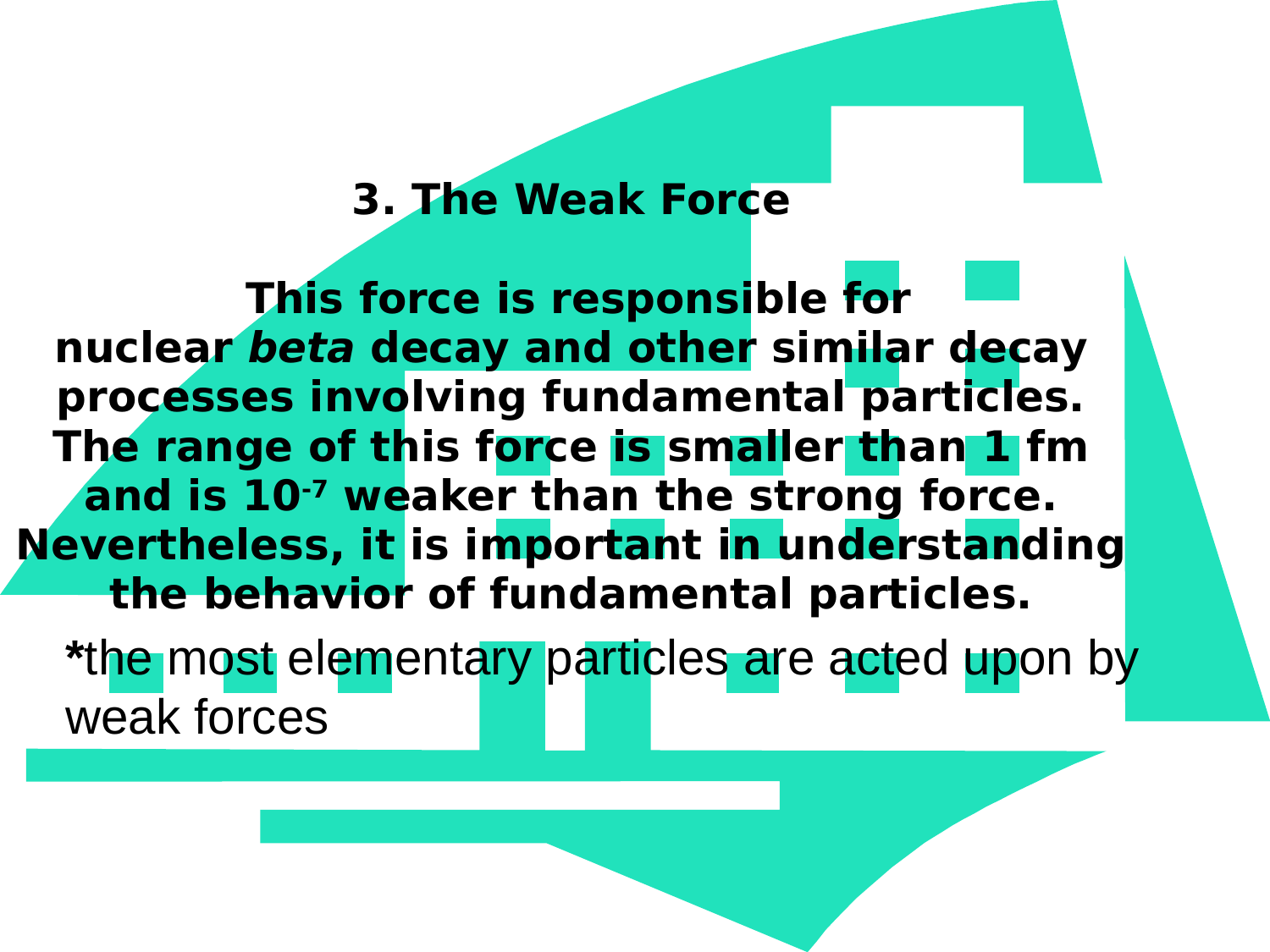

3. The Weak Force
 This force is responsible for nuclear beta decay and other similar decay processes involving fundamental particles. The range of this force is smaller than 1 fm and is 10-7 weaker than the strong force. Nevertheless, it is important in understanding the behavior of fundamental particles.
*the most elementary particles are acted upon by weak forces